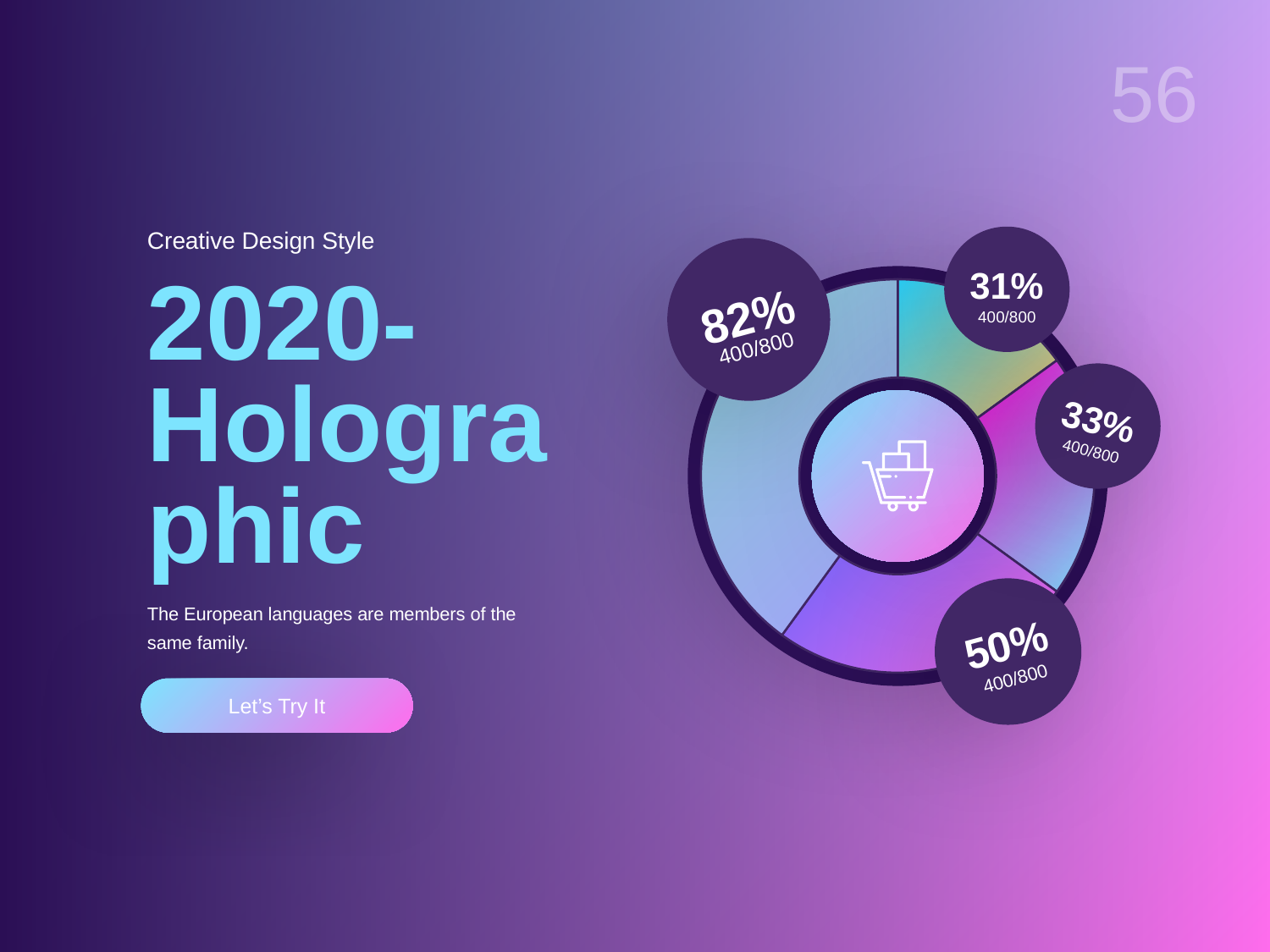

Creative Design Style

31%
400/800

82%
400/800

### Chart

| Category | Sales |
|---|---|
| 1st Qtr | 15.0 |
| 2nd Qtr | 20.0 |
| 3rd Qtr | 25.0 |
| 4th Qtr | 40.0 |
2020-
Holographic

33%
400/800

50%
400/800
The European languages are members of the same family.
Let’s Try It